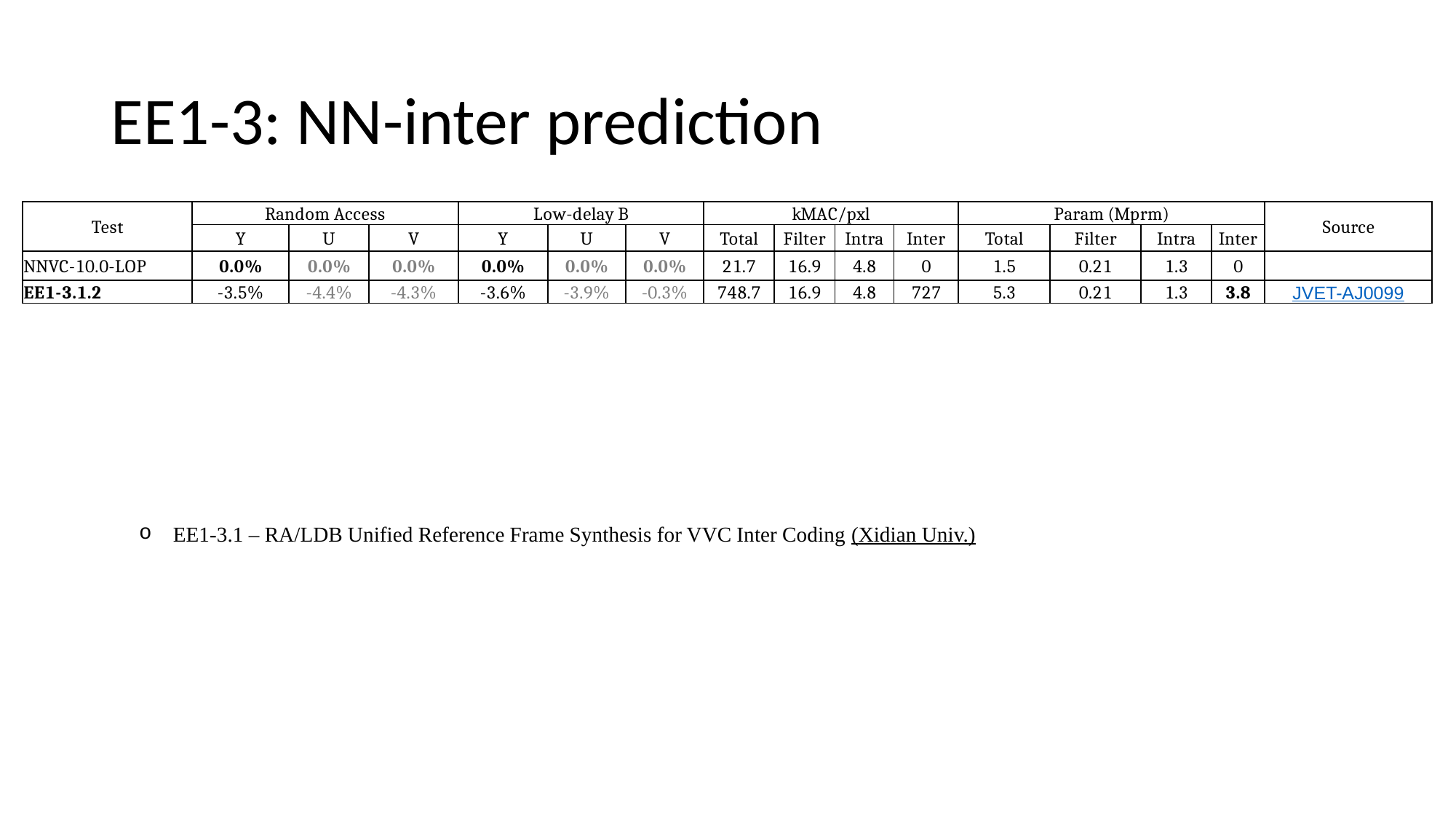

# EE1-3: NN-inter prediction
| Test | Random Access |  |  | Low-delay B |  |  | kMAC/pxl |  |  |  | Param (Mprm) |  |  |  | Source |
| --- | --- | --- | --- | --- | --- | --- | --- | --- | --- | --- | --- | --- | --- | --- | --- |
|  | Y | U | V | Y | U | V | Total | Filter | Intra | Inter | Total | Filter | Intra | Inter |  |
| NNVC-10.0-LOP | 0.0% | 0.0% | 0.0% | 0.0% | 0.0% | 0.0% | 21.7 | 16.9 | 4.8 | 0 | 1.5 | 0.21 | 1.3 | 0 |  |
| EE1-3.1.2 | -3.5% | -4.4% | -4.3% | -3.6% | -3.9% | -0.3% | 748.7 | 16.9 | 4.8 | 727 | 5.3 | 0.21 | 1.3 | 3.8 | JVET-AJ0099 |
EE1-3.1 – RA/LDB Unified Reference Frame Synthesis for VVC Inter Coding (Xidian Univ.)